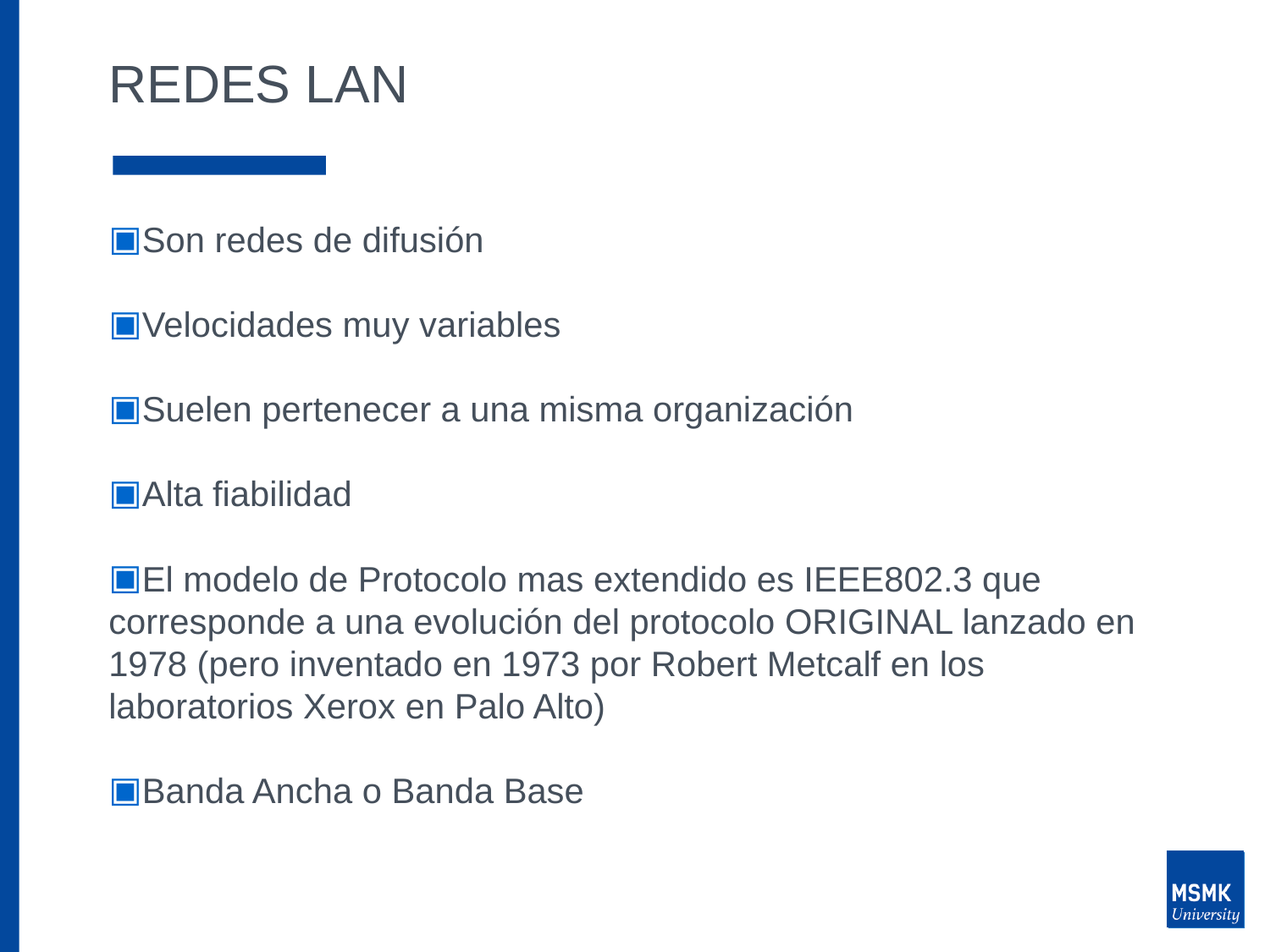

# REDES LAN
Son redes de difusión

Velocidades muy variables

Suelen pertenecer a una misma organización

Alta fiabilidad

El modelo de Protocolo mas extendido es IEEE802.3 que corresponde a una evolución del protocolo ORIGINAL lanzado en 1978 (pero inventado en 1973 por Robert Metcalf en los laboratorios Xerox en Palo Alto)

Banda Ancha o Banda Base